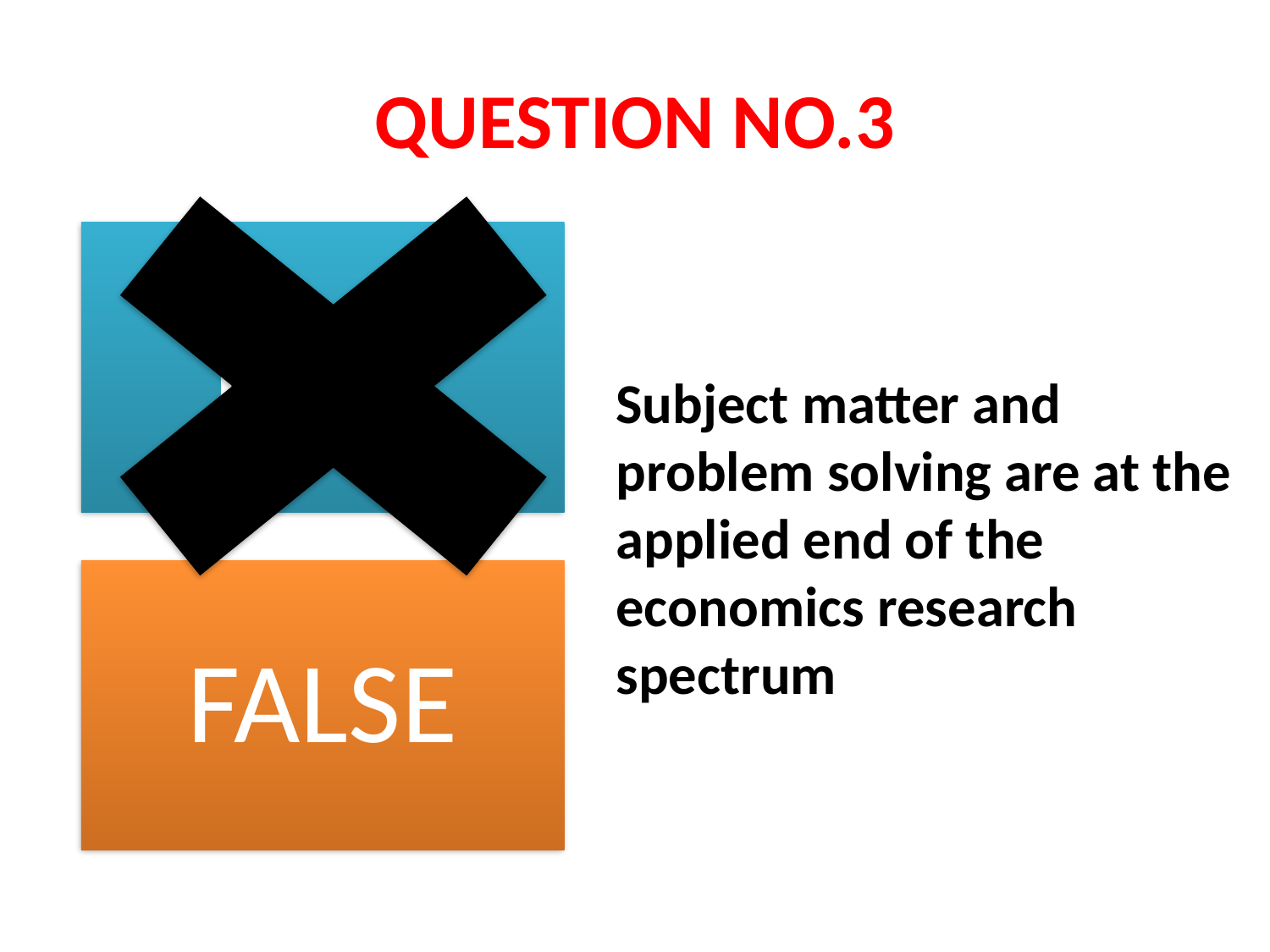

# QUESTION NO.3

TRUE
FALSE
Subject matter and problem solving are at the applied end of the economics research spectrum